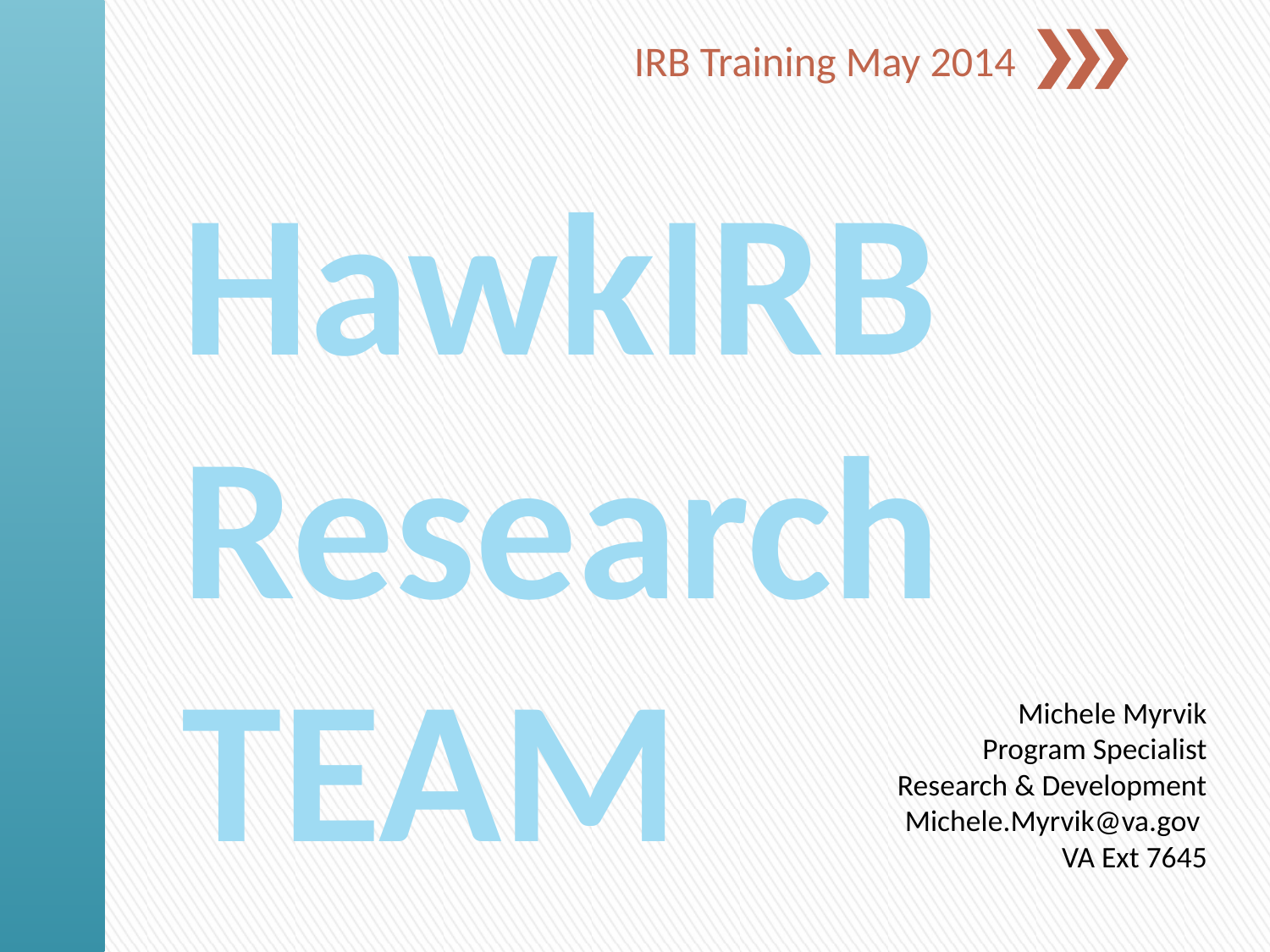

IRB Training May 2014
# HawkIRB Research TEAM
Michele Myrvik
Program Specialist
Research & Development
Michele.Myrvik@va.gov
VA Ext 7645